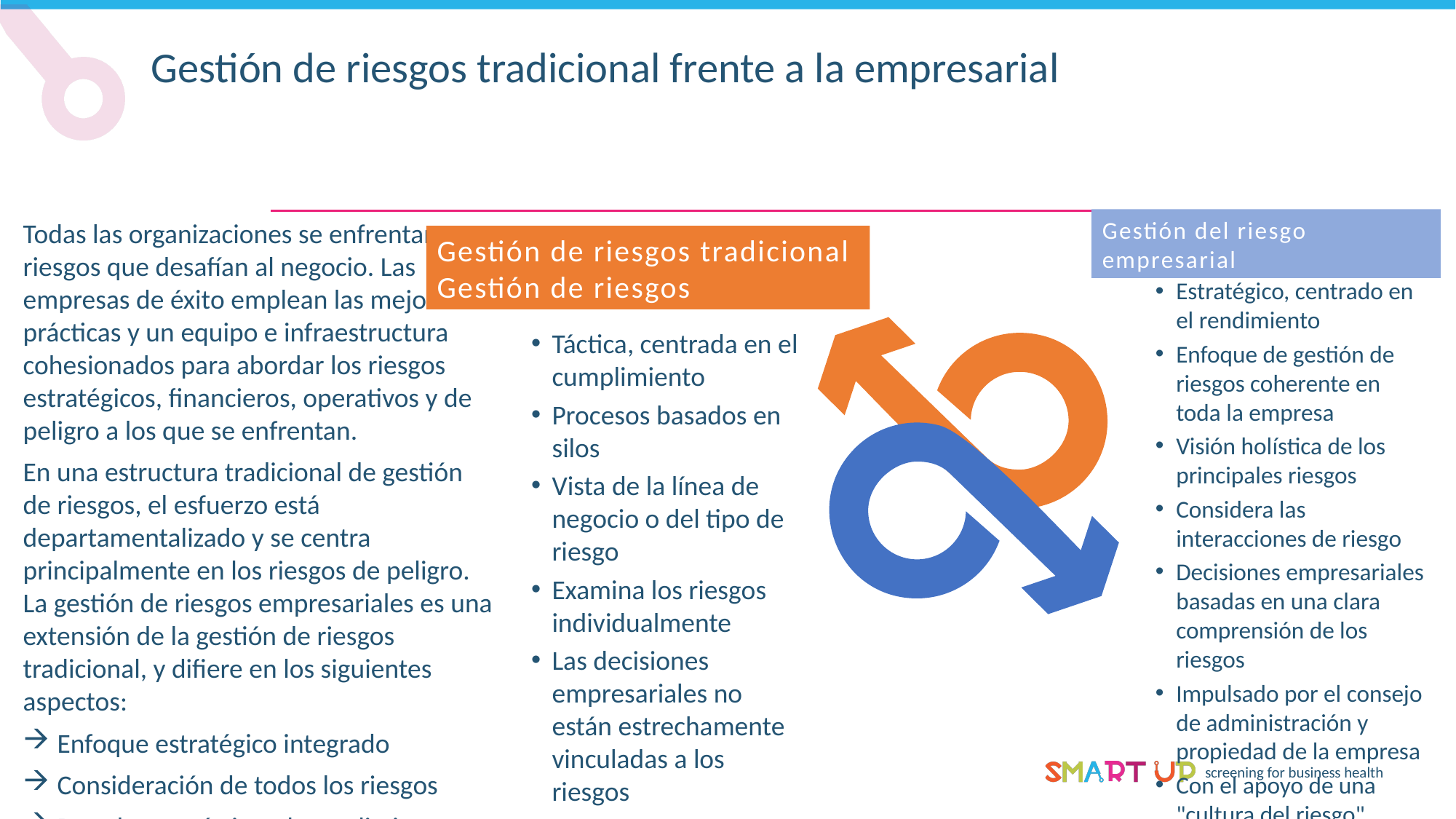

Gestión de riesgos tradicional frente a la empresarial
Todas las organizaciones se enfrentan a riesgos que desafían al negocio. Las empresas de éxito emplean las mejores prácticas y un equipo e infraestructura cohesionados para abordar los riesgos estratégicos, financieros, operativos y de peligro a los que se enfrentan.
En una estructura tradicional de gestión de riesgos, el esfuerzo está departamentalizado y se centra principalmente en los riesgos de peligro. La gestión de riesgos empresariales es una extensión de la gestión de riesgos tradicional, y difiere en los siguientes aspectos:
Enfoque estratégico integrado
Consideración de todos los riesgos
Basado en métricas de rendimiento basadas en los resultados
Gestión del riesgo empresarial
Gestión de riesgos tradicional
Gestión de riesgos
Estratégico, centrado en el rendimiento
Enfoque de gestión de riesgos coherente en toda la empresa
Visión holística de los principales riesgos
Considera las interacciones de riesgo
Decisiones empresariales basadas en una clara comprensión de los riesgos
Impulsado por el consejo de administración y propiedad de la empresa
Con el apoyo de una "cultura del riesgo"

Táctica, centrada en el cumplimiento
Procesos basados en silos
Vista de la línea de negocio o del tipo de riesgo
Examina los riesgos individualmente
Las decisiones empresariales no están estrechamente vinculadas a los riesgos
Impulsado por la gestión de riesgos y la auditoría interna
Con el apoyo de las normas